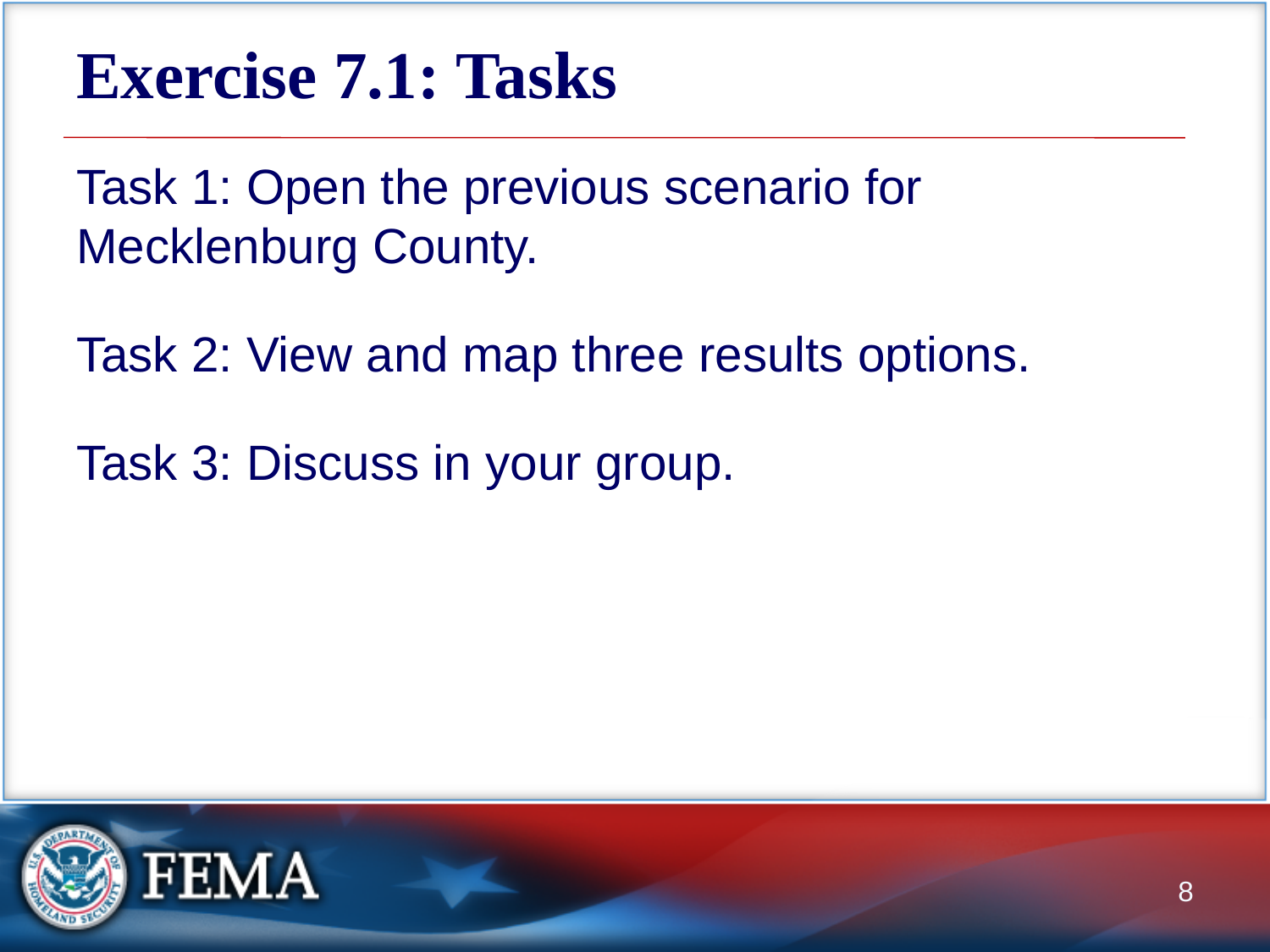

# Exercise 7.1: Tasks
Task 1: Open the previous scenario for Mecklenburg County.
Task 2: View and map three results options.
Task 3: Discuss in your group.
8